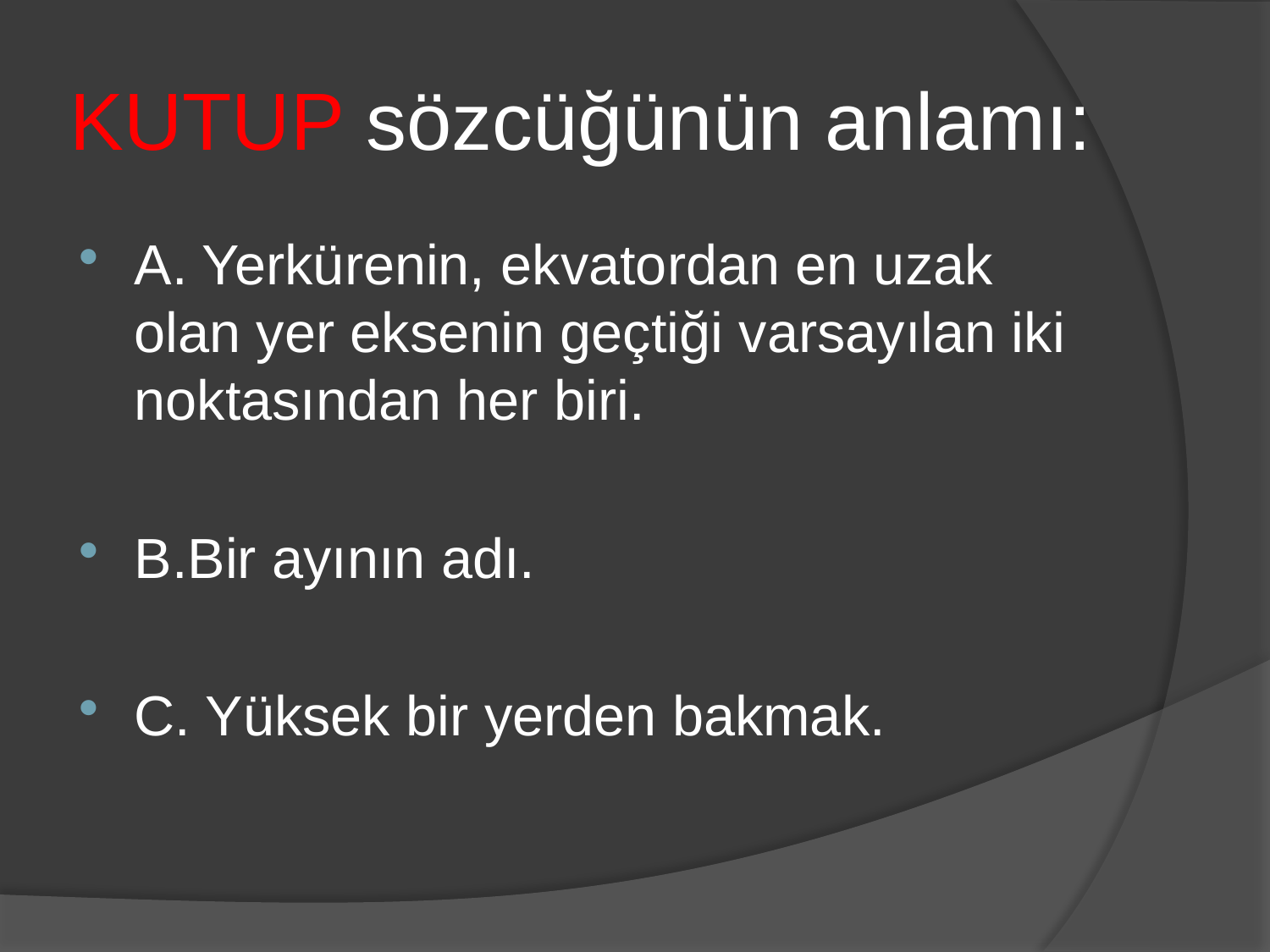

# KUTUP sözcüğünün anlamı:
A. Yerkürenin, ekvatordan en uzak olan yer eksenin geçtiği varsayılan iki noktasından her biri.

B.Bir ayının adı.

C. Yüksek bir yerden bakmak.